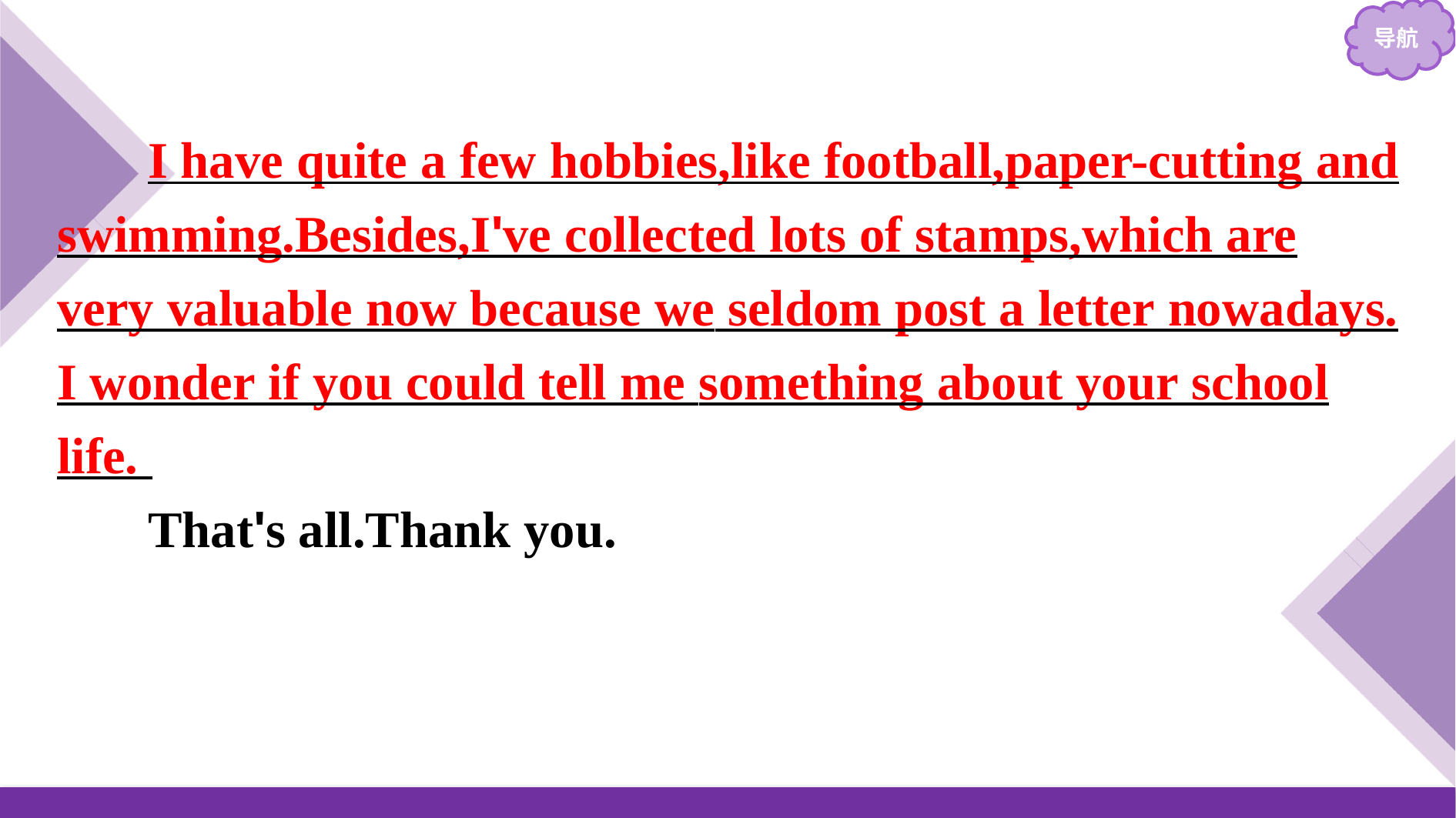

I have quite a few hobbies,like football,paper-cutting and swimming.Besides,I've collected lots of stamps,which are very valuable now because we seldom post a letter nowadays. I wonder if you could tell me something about your school life.
That's all.Thank you.